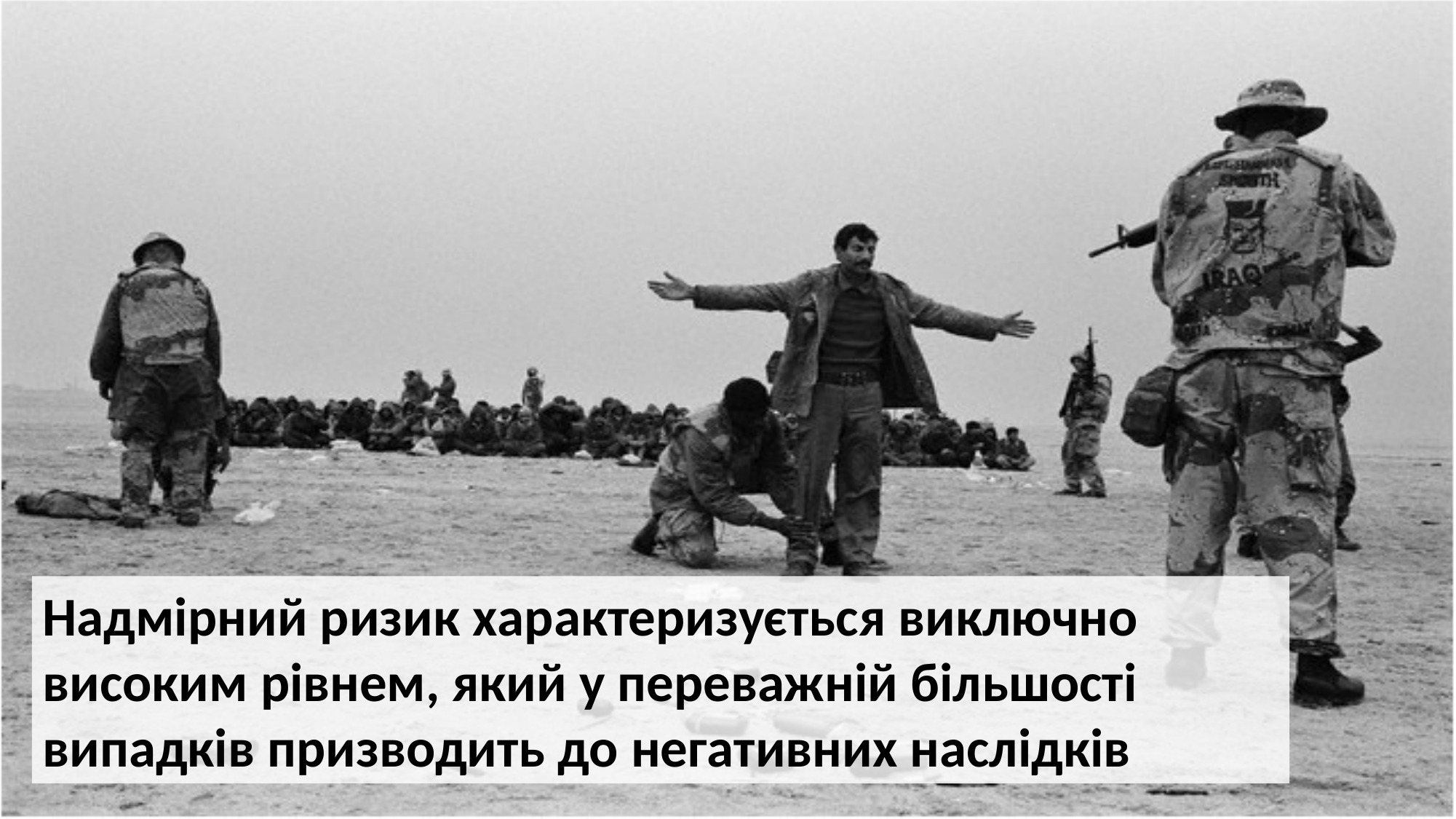

Надмірний ризик характеризується виключно високим рівнем, який у переважній більшості випадків призводить до негативних наслідків